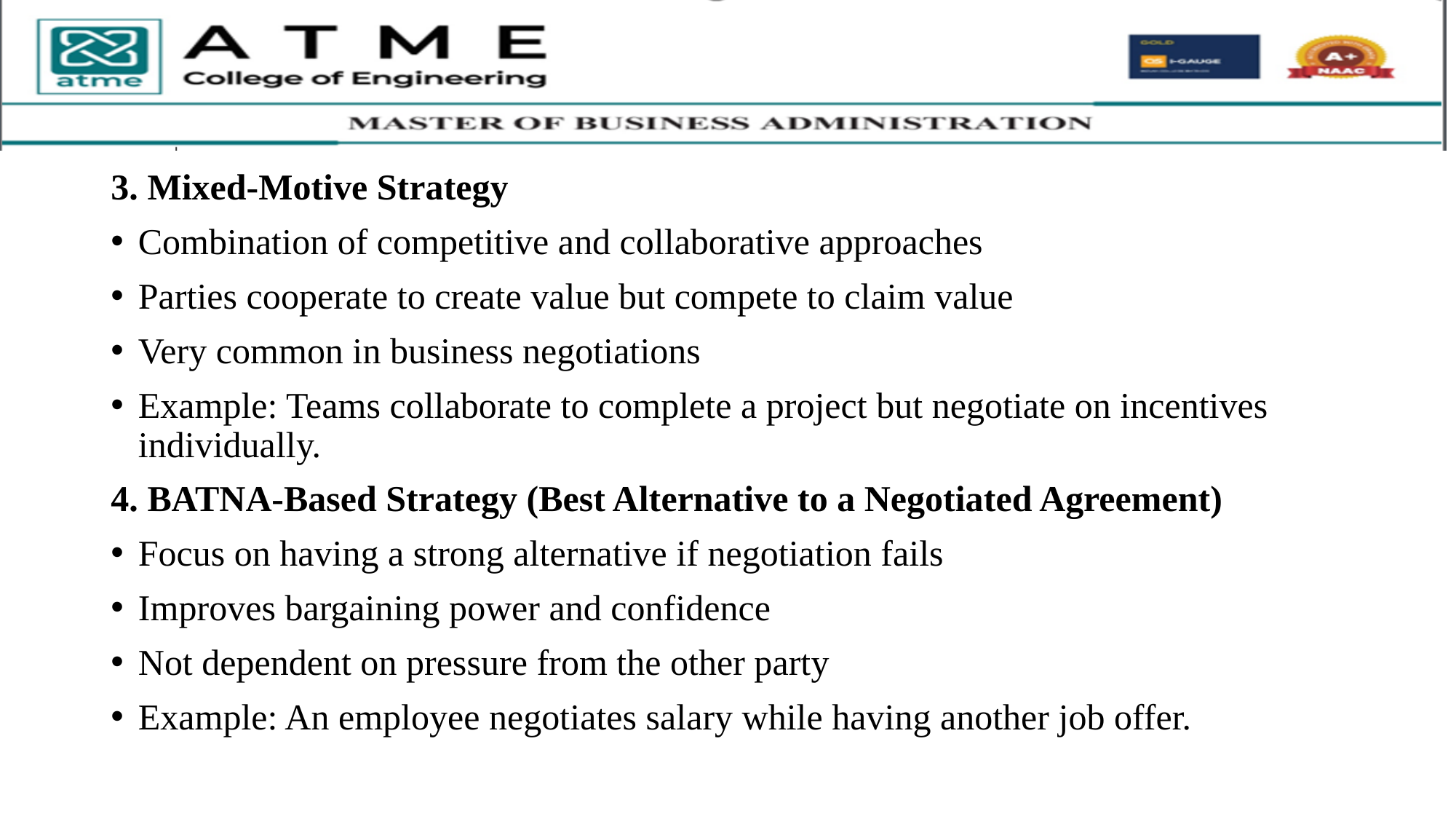

3. Mixed-Motive Strategy
Combination of competitive and collaborative approaches
Parties cooperate to create value but compete to claim value
Very common in business negotiations
Example: Teams collaborate to complete a project but negotiate on incentives individually.
4. BATNA-Based Strategy (Best Alternative to a Negotiated Agreement)
Focus on having a strong alternative if negotiation fails
Improves bargaining power and confidence
Not dependent on pressure from the other party
Example: An employee negotiates salary while having another job offer.